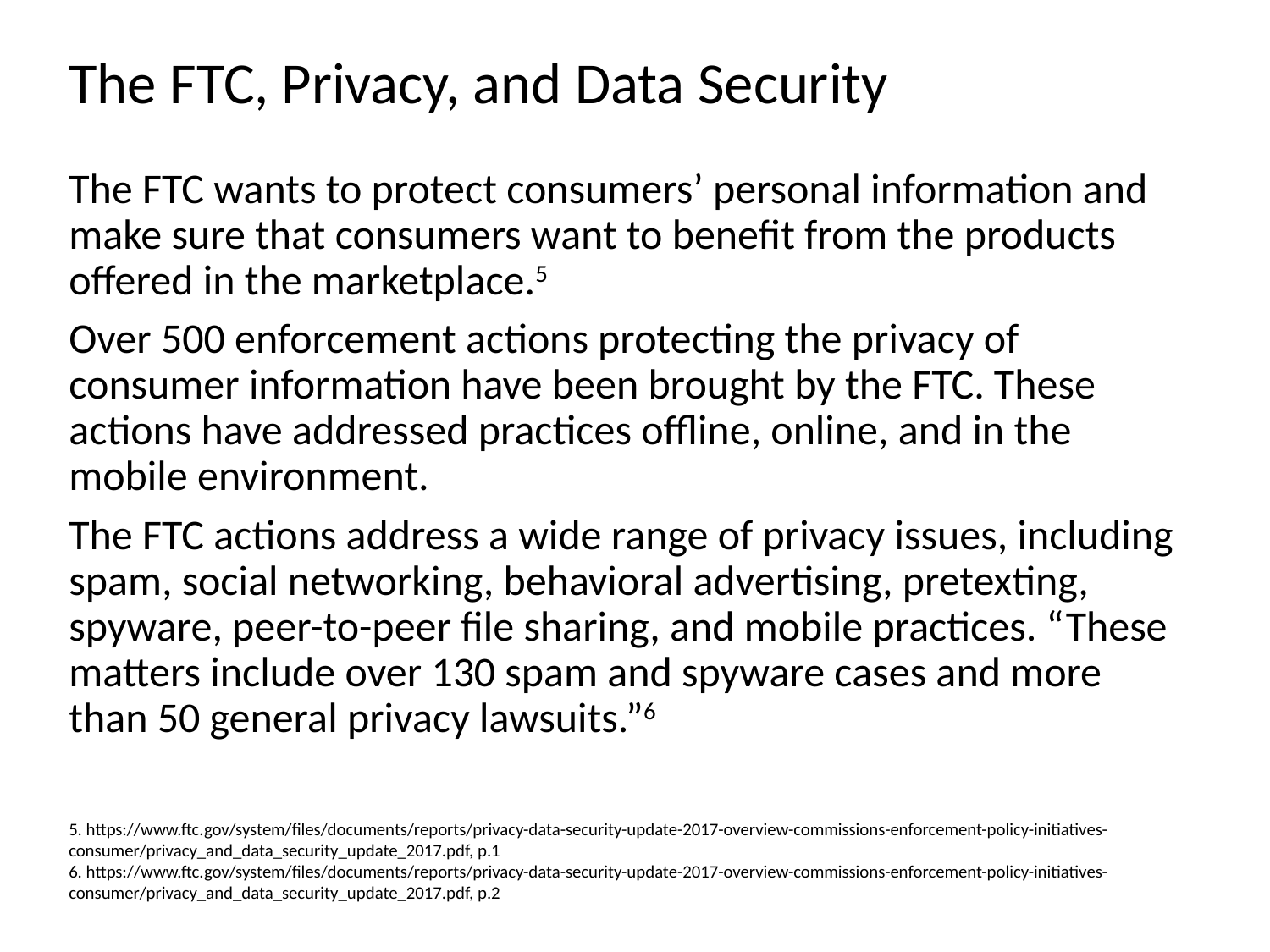

# The FTC, Privacy, and Data Security

The FTC wants to protect consumers’ personal information and make sure that consumers want to benefit from the products offered in the marketplace.5
Over 500 enforcement actions protecting the privacy of consumer information have been brought by the FTC. These actions have addressed practices offline, online, and in the mobile environment.
The FTC actions address a wide range of privacy issues, including spam, social networking, behavioral advertising, pretexting, spyware, peer-to-peer file sharing, and mobile practices. “These matters include over 130 spam and spyware cases and more than 50 general privacy lawsuits.”6

5. https://www.ftc.gov/system/files/documents/reports/privacy-data-security-update-2017-overview-commissions-enforcement-policy-initiatives-consumer/privacy_and_data_security_update_2017.pdf, p.1
6. https://www.ftc.gov/system/files/documents/reports/privacy-data-security-update-2017-overview-commissions-enforcement-policy-initiatives-consumer/privacy_and_data_security_update_2017.pdf, p.2